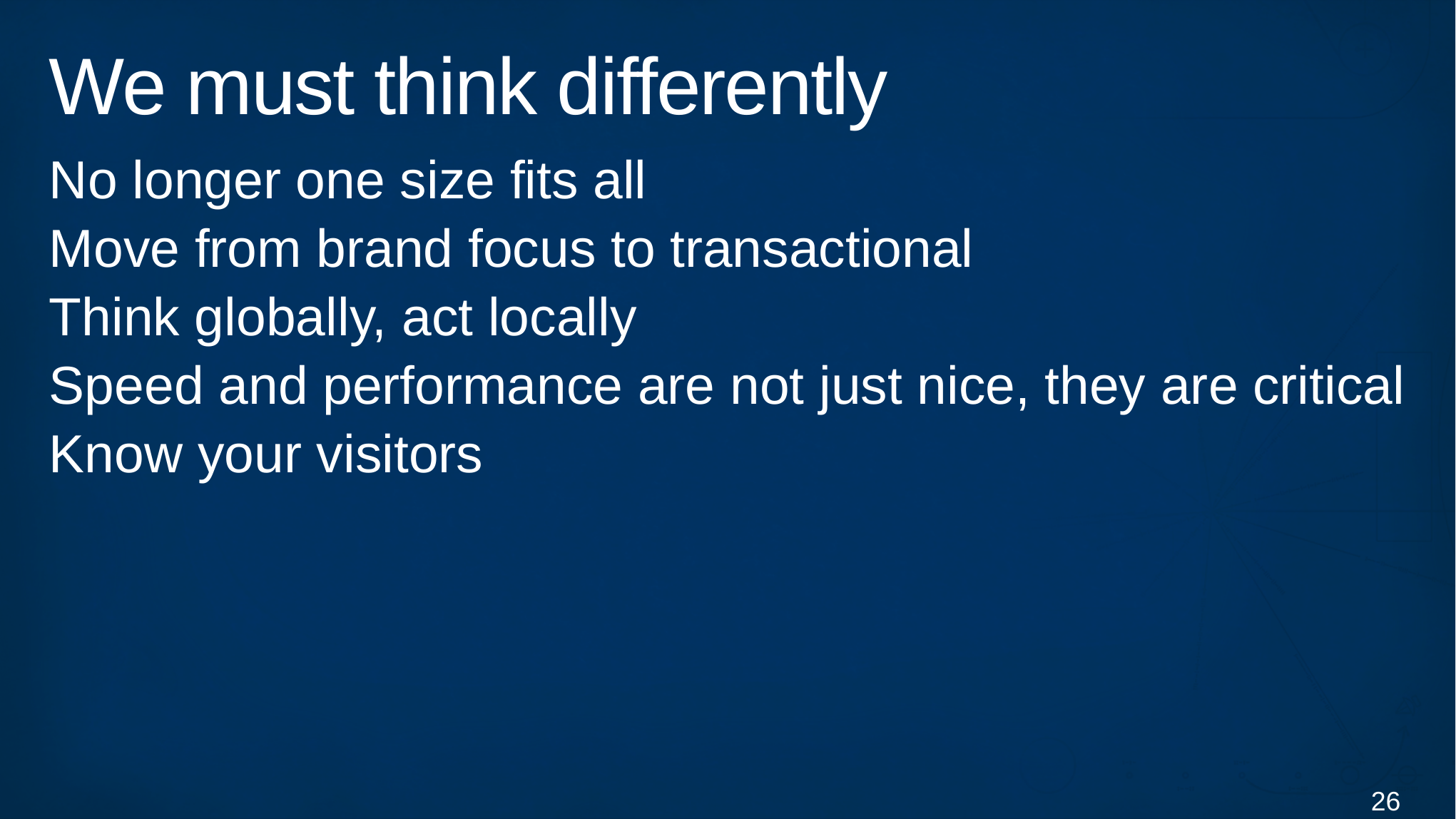

# We must think differently
No longer one size fits all
Move from brand focus to transactional
Think globally, act locally
Speed and performance are not just nice, they are critical
Know your visitors
26